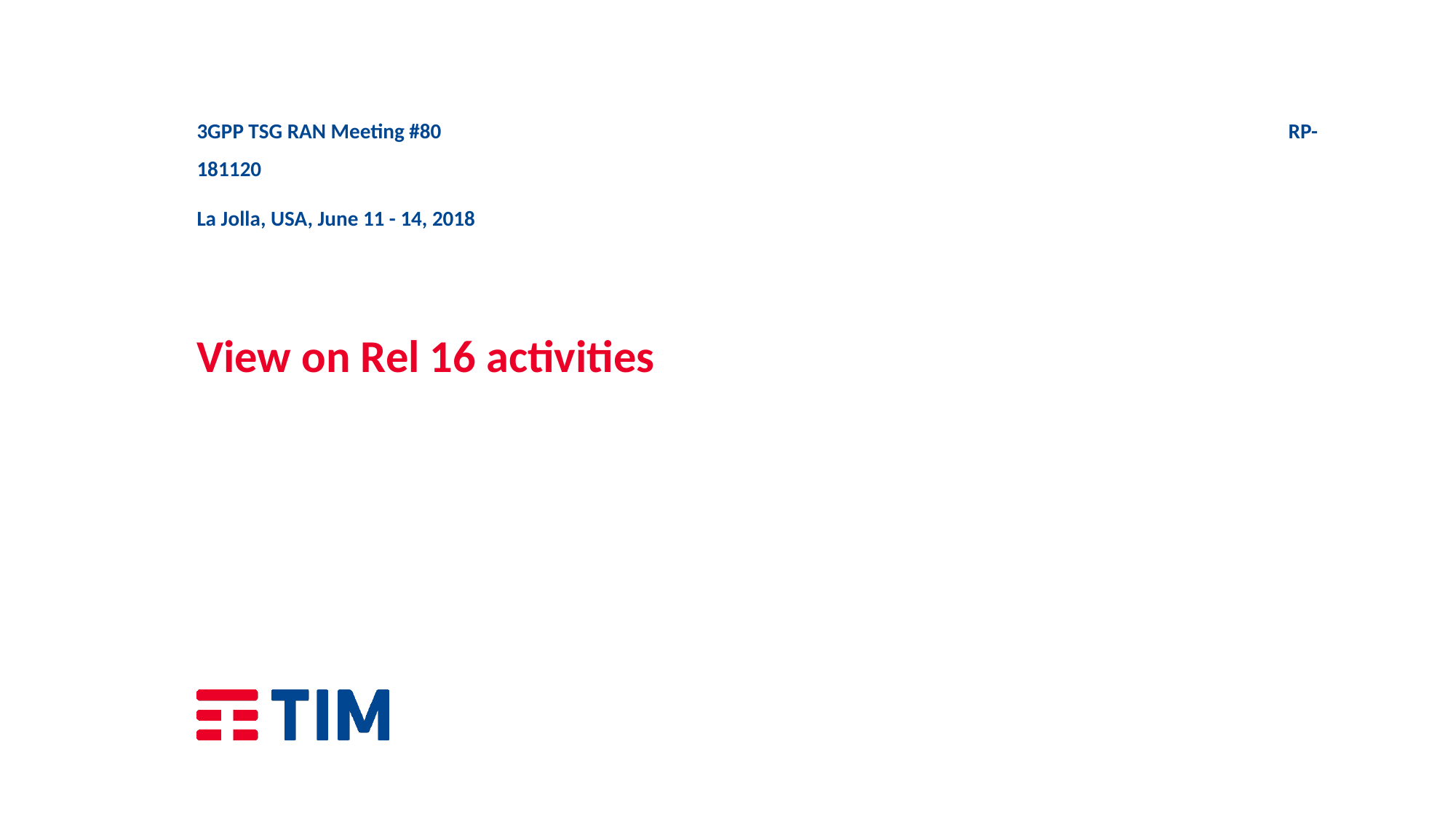

3GPP TSG RAN Meeting #80								RP-181120
La Jolla, USA, June 11 - 14, 2018
# View on Rel 16 activities